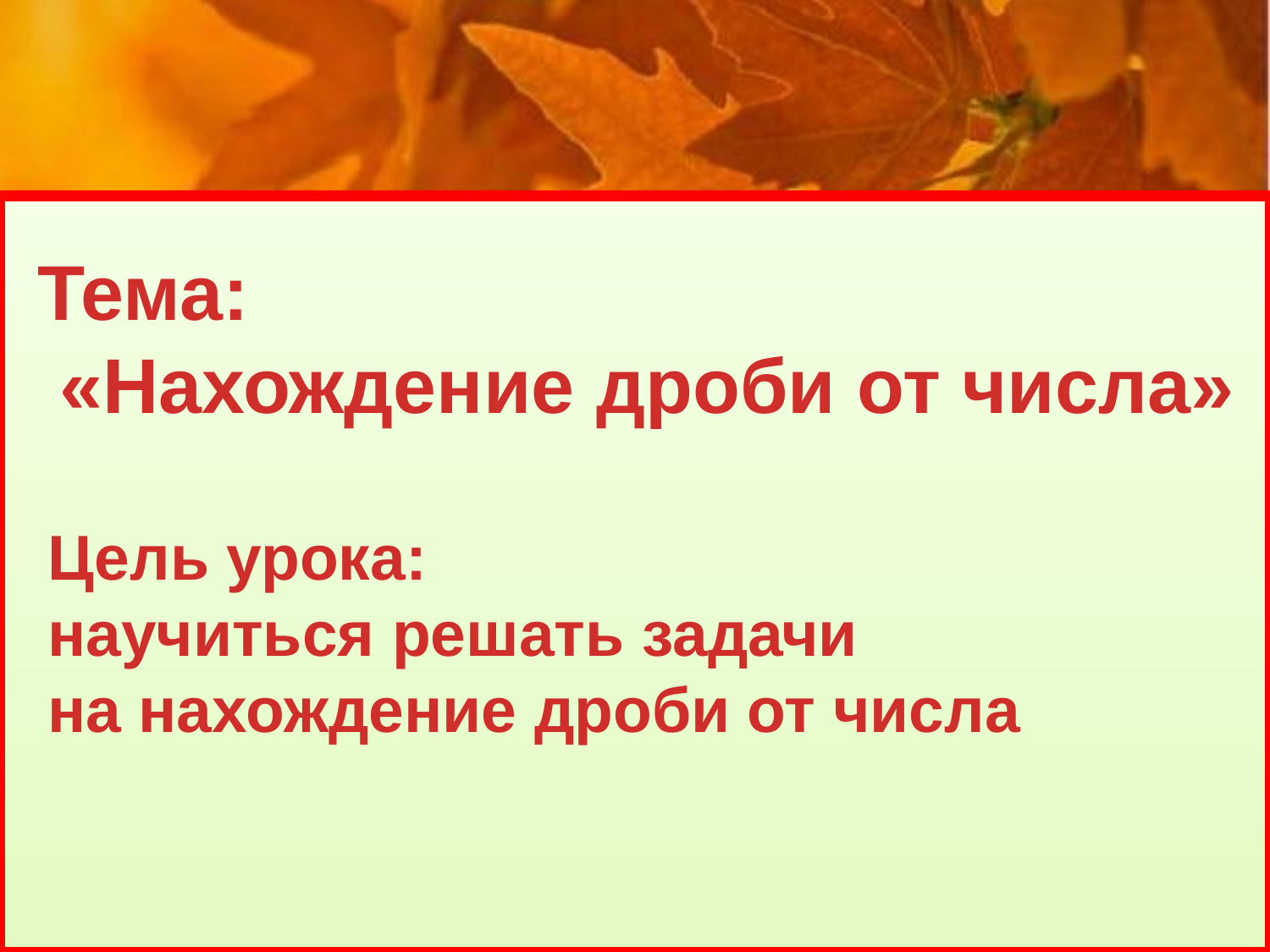

Цель урока:
научиться решать задачи
на нахождение дроби от числа

Тема:
«Нахождение дроби от числа»

| - |
| --- |
#